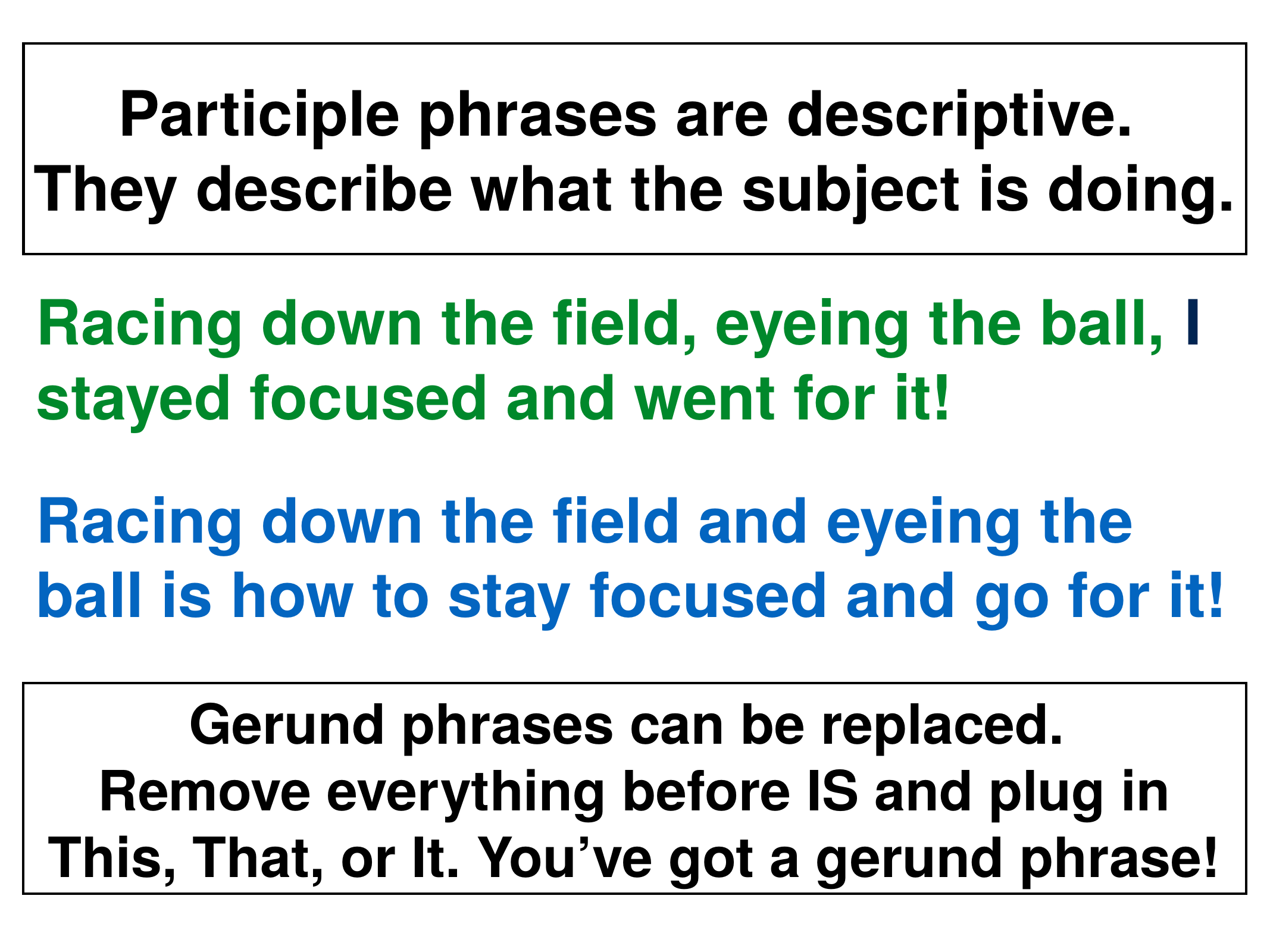

# Participle phrases are descriptive.
They describe what the subject is doing.
Racing down the field, eyeing the ball, I stayed focused and went for it!
Racing down the field and eyeing the ball is how to stay focused and go for it!
Gerund phrases can be replaced.
Remove everything before IS and plug in This, That, or It. You’ve got a gerund phrase!